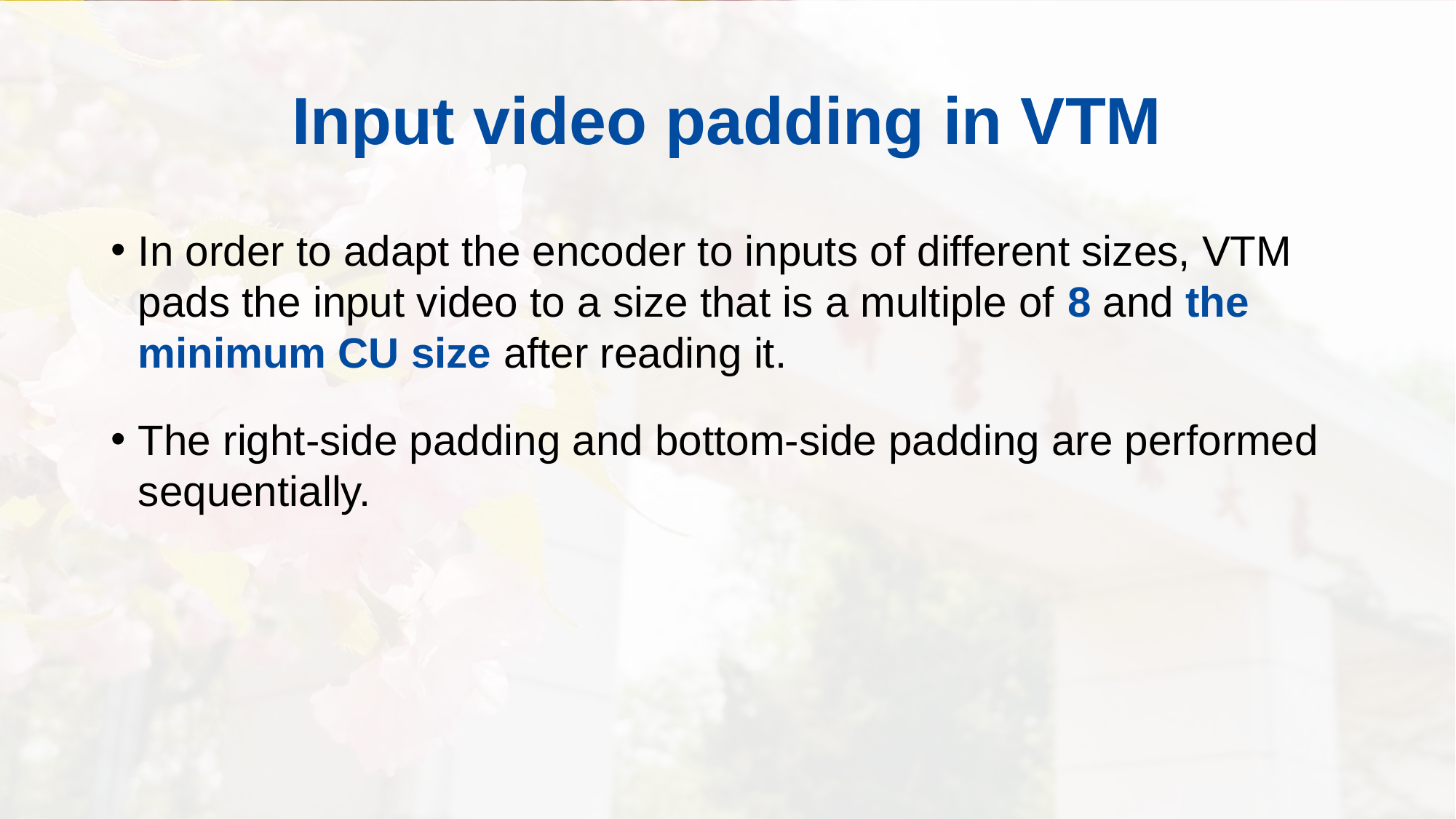

# Input video padding in VTM
In order to adapt the encoder to inputs of different sizes, VTM pads the input video to a size that is a multiple of 8 and the minimum CU size after reading it.
The right-side padding and bottom-side padding are performed sequentially.